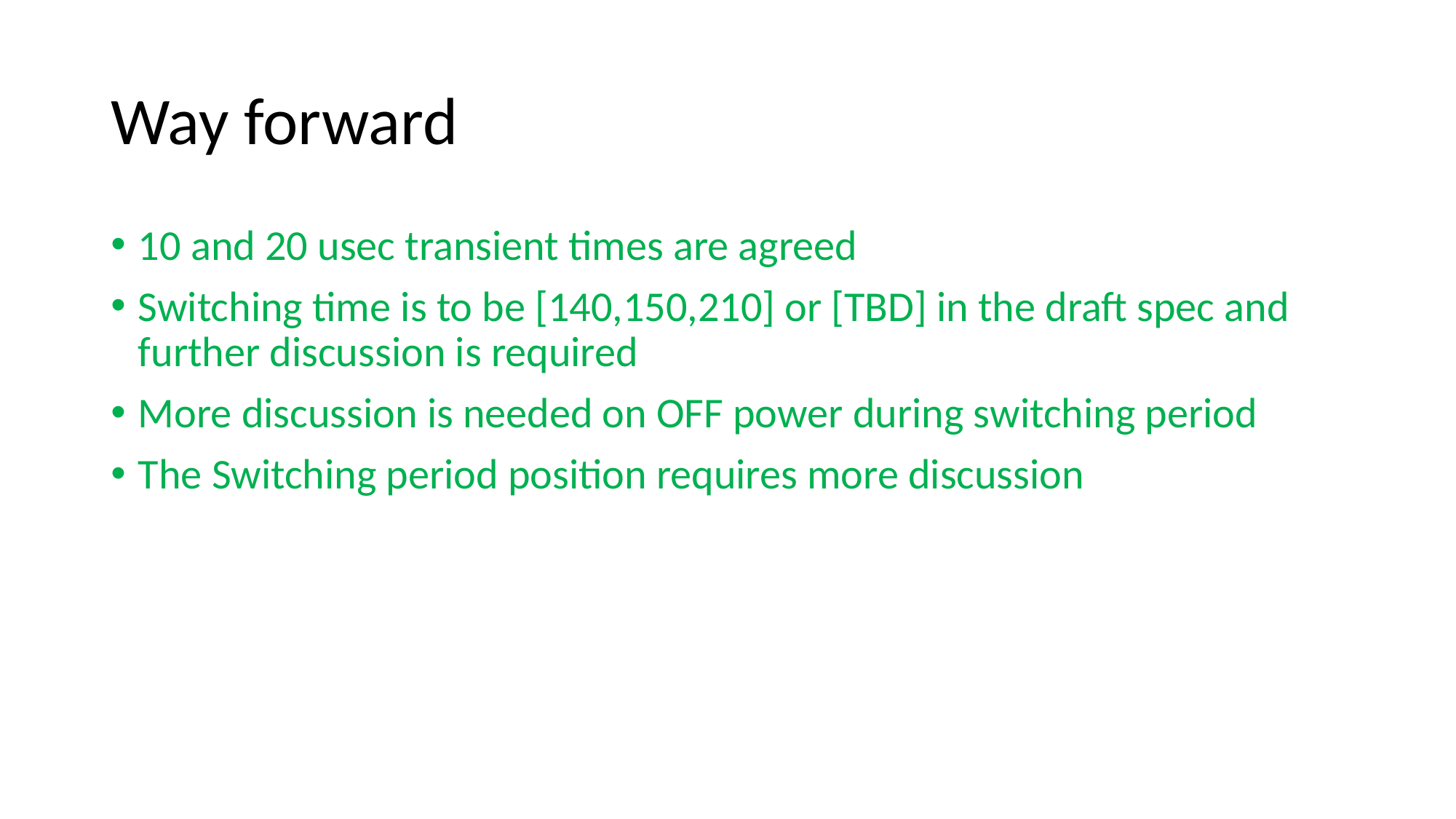

# Way forward
10 and 20 usec transient times are agreed
Switching time is to be [140,150,210] or [TBD] in the draft spec and further discussion is required
More discussion is needed on OFF power during switching period
The Switching period position requires more discussion